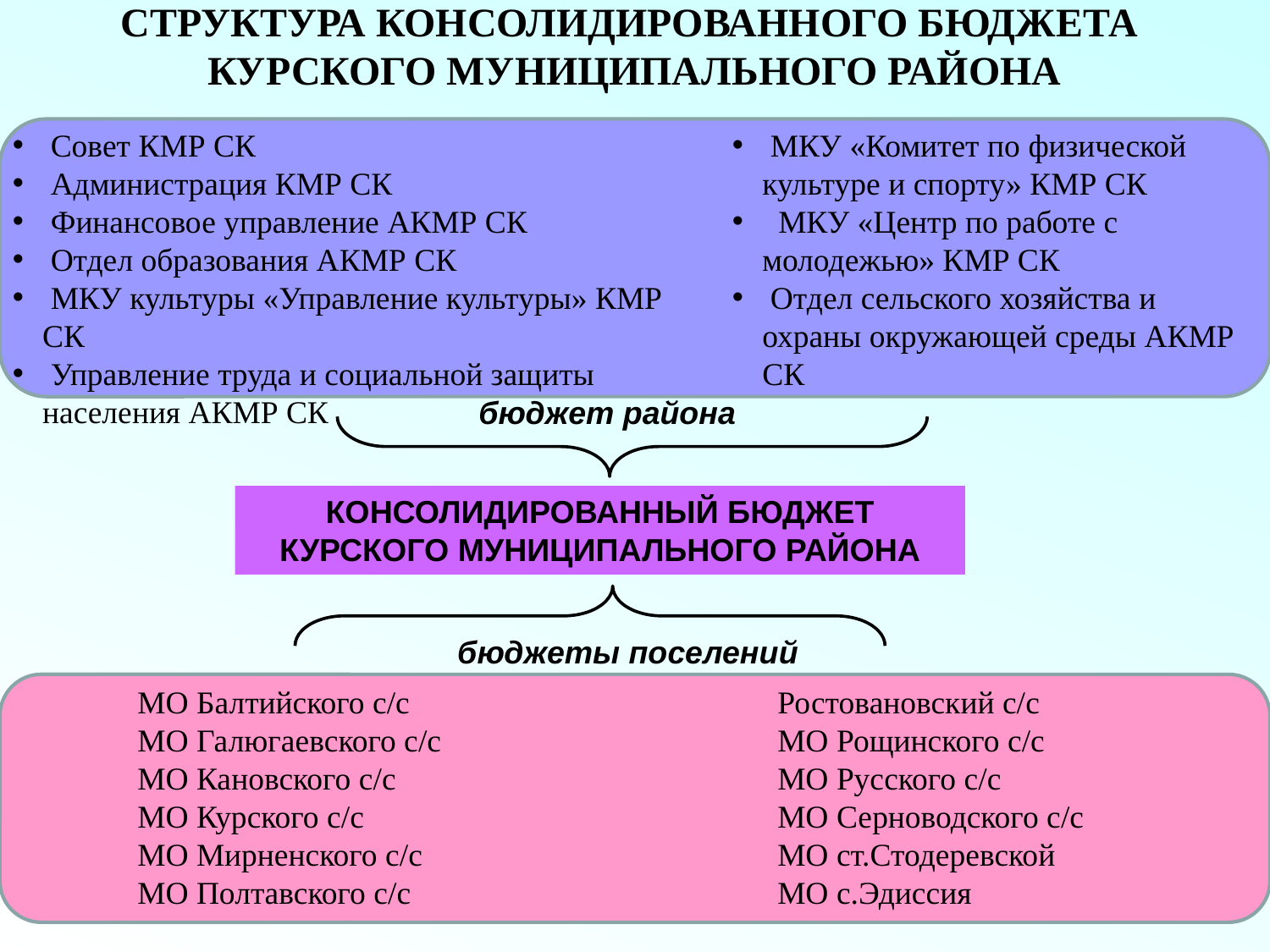

СТРУКТУРА КОНСОЛИДИРОВАННОГО БЮДЖЕТА
КУРСКОГО МУНИЦИПАЛЬНОГО РАЙОНА

 Совет КМР СК
 Администрация КМР СК
 Финансовое управление АКМР СК
 Отдел образования АКМР СК
 МКУ культуры «Управление культуры» КМР СК
 Управление труда и социальной защиты населения АКМР СК
 МКУ «Комитет по физической культуре и спорту» КМР СК
  МКУ «Центр по работе с молодежью» КМР СК
 Отдел сельского хозяйства и охраны окружающей среды АКМР СК

бюджет района
КОНСОЛИДИРОВАННЫЙ БЮДЖЕТ КУРСКОГО МУНИЦИПАЛЬНОГО РАЙОНА
бюджеты поселений

МО Балтийского с/с
МО Галюгаевского с/с
МО Кановского с/с
МО Курского с/с
МО Мирненского с/с
МО Полтавского с/с
Ростовановский с/с
МО Рощинского с/с
МО Русского с/с
МО Серноводского с/с
МО ст.Стодеревской
МО с.Эдиссия